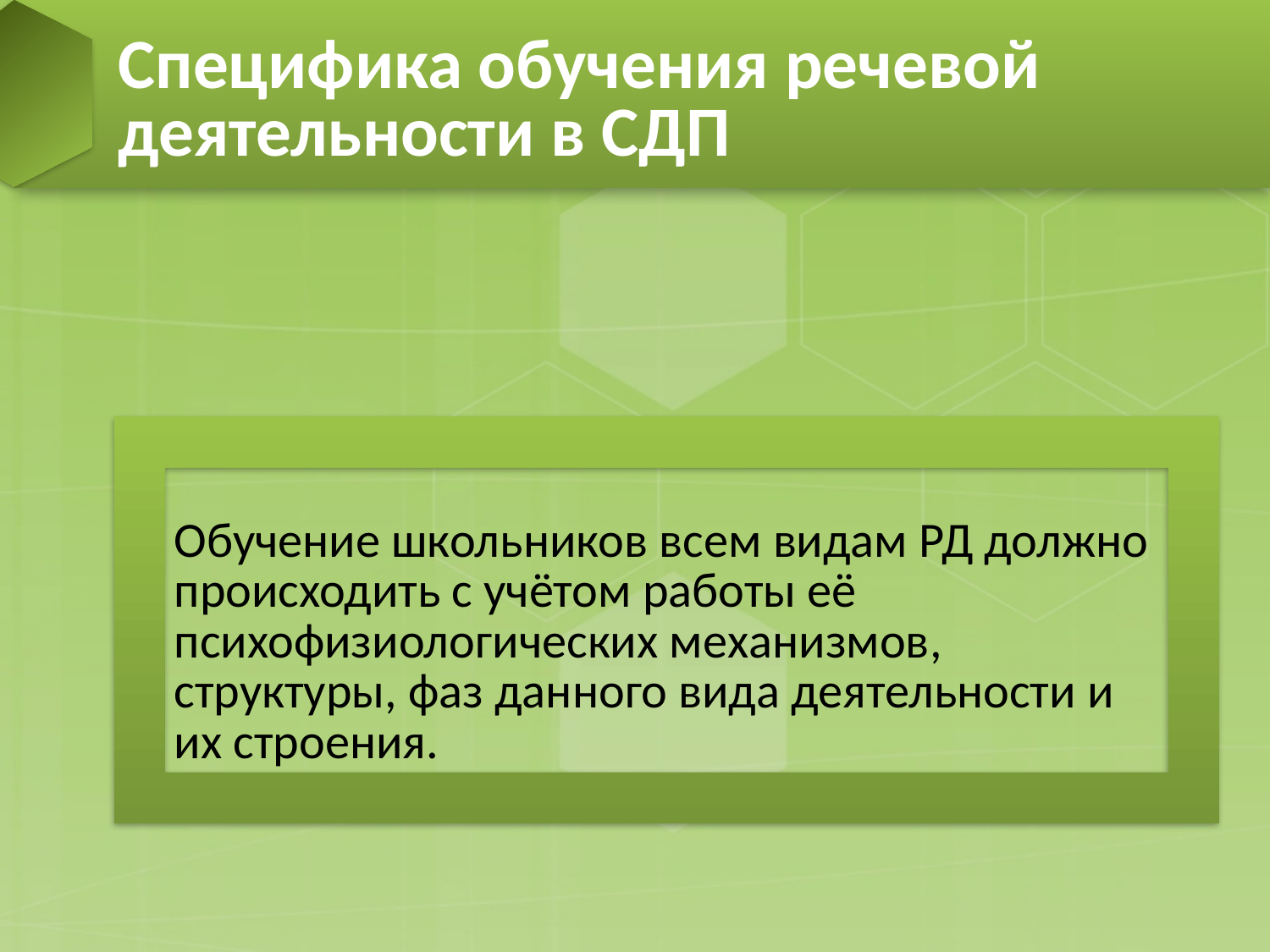

# Специфика обучения речевой деятельности в СДП

Обучение школьников всем видам РД должно происходить с учётом работы её психофизиологических механизмов, структуры, фаз данного вида деятельности и их строения.